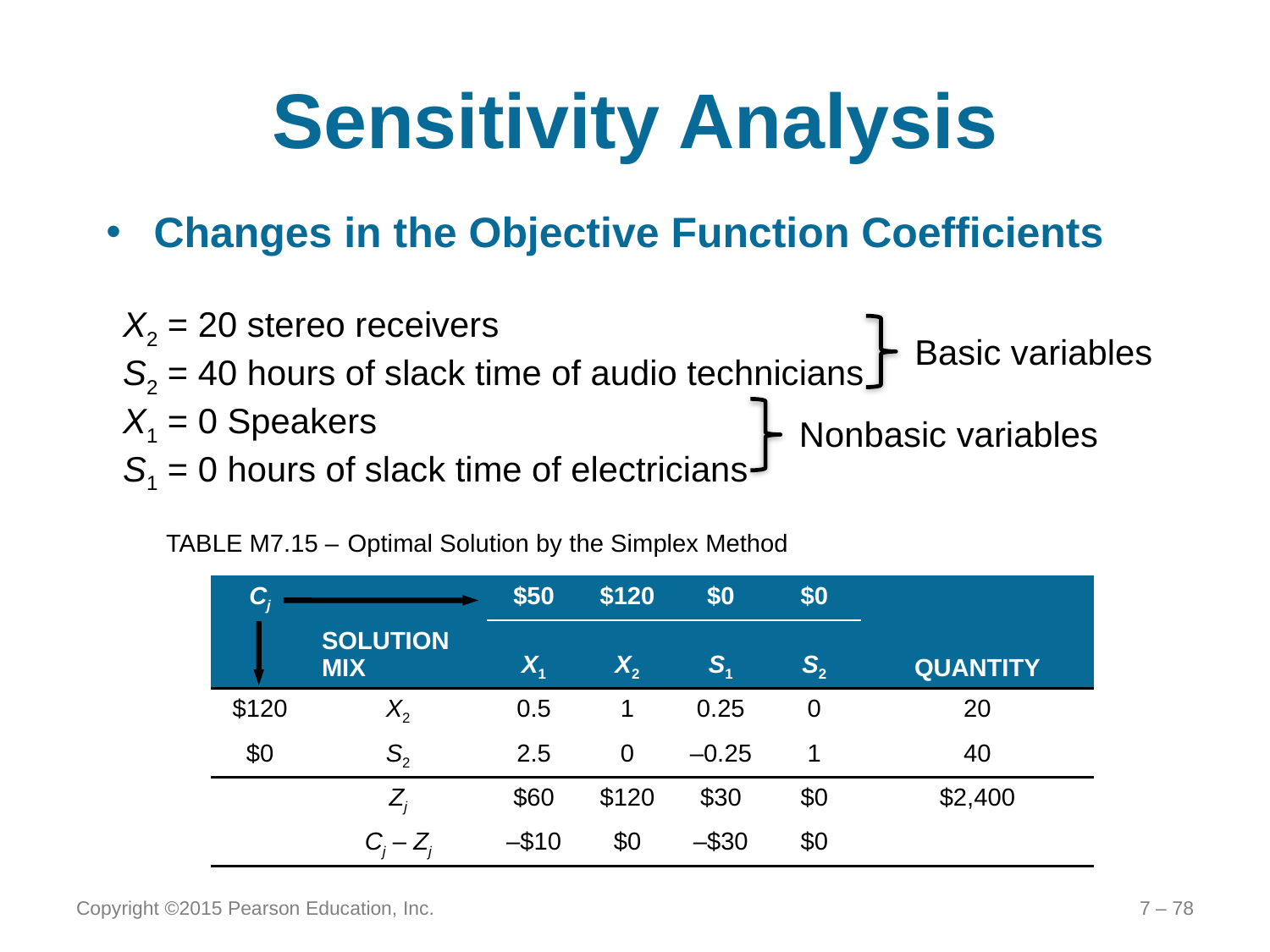

# Sensitivity Analysis
Changes in the Objective Function Coefficients
X2 = 20 stereo receivers
S2 = 40 hours of slack time of audio technicians
X1 = 0 Speakers
S1 = 0 hours of slack time of electricians

Basic variables

Nonbasic variables
TABLE M7.15 –	 Optimal Solution by the Simplex Method
| Cj |  | $50 | $120 | $0 | $0 |  |
| --- | --- | --- | --- | --- | --- | --- |
|  | SOLUTION MIX | X1 | X2 | S1 | S2 | QUANTITY |
| $120 | X2 | 0.5 | 1 | 0.25 | 0 | 20 |
| $0 | S2 | 2.5 | 0 | –0.25 | 1 | 40 |
|  | Zj | $60 | $120 | $30 | $0 | $2,400 |
|  | Cj – Zj | –$10 | $0 | –$30 | $0 |  |

Copyright ©2015 Pearson Education, Inc.
7 – 78